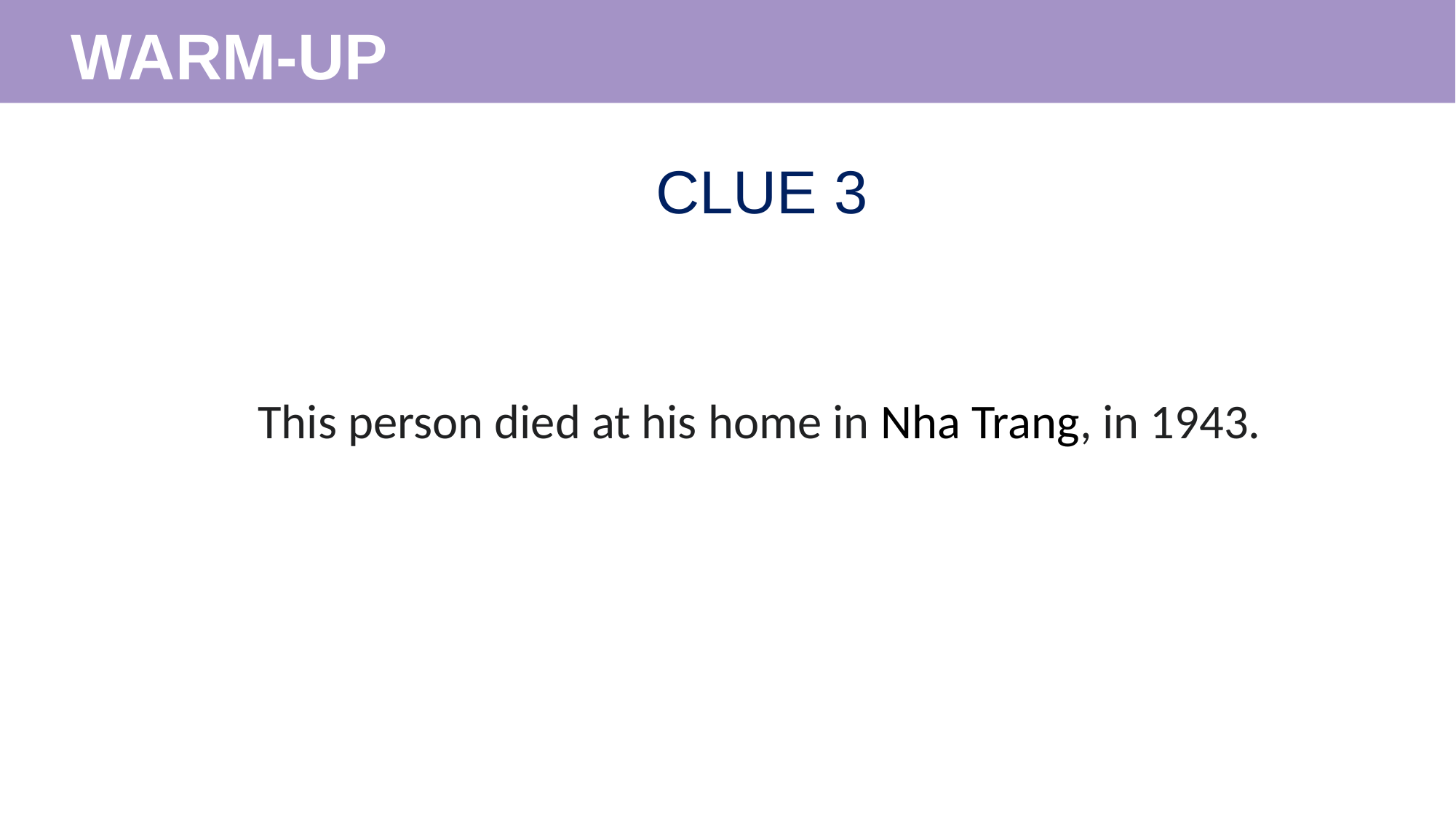

WARM-UP
CLUE 3
This person died at his home in Nha Trang, in 1943.